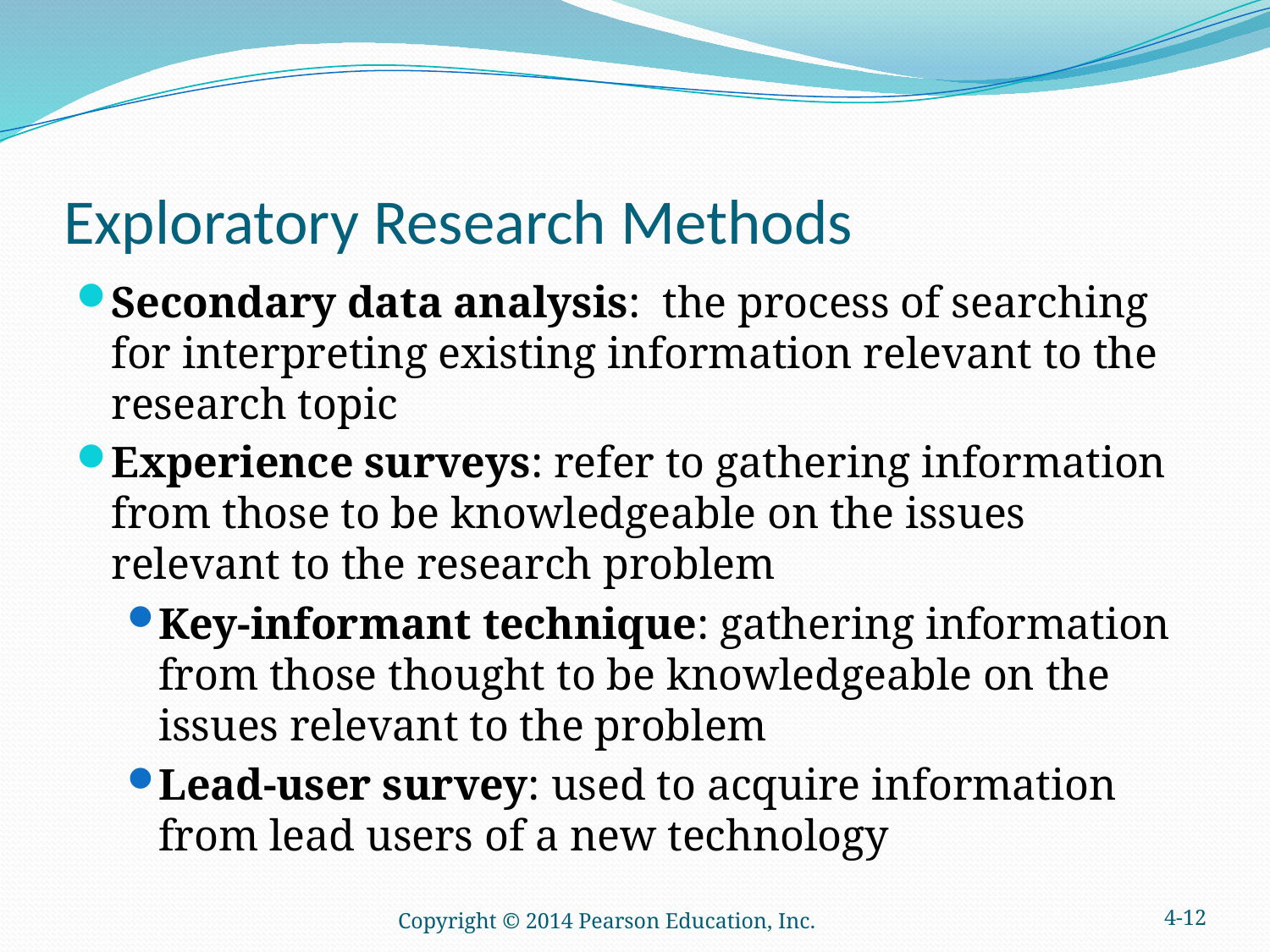

# Exploratory Research Methods
Secondary data analysis:  the process of searching for interpreting existing information relevant to the research topic
Experience surveys: refer to gathering information from those to be knowledgeable on the issues relevant to the research problem
Key-informant technique: gathering information from those thought to be knowledgeable on the issues relevant to the problem
Lead-user survey: used to acquire information from lead users of a new technology

Copyright © 2014 Pearson Education, Inc.
4-12